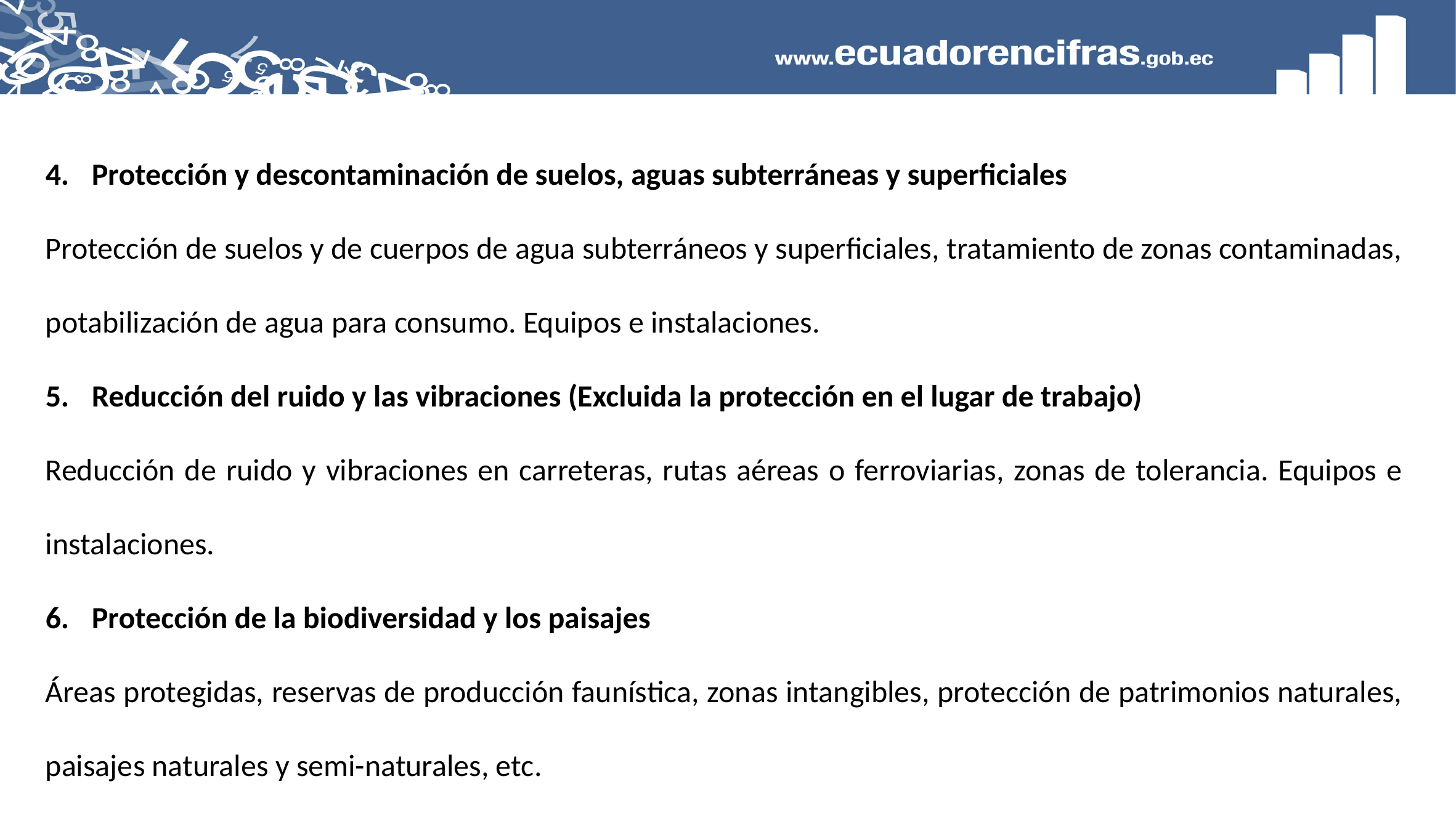

Protección y descontaminación de suelos, aguas subterráneas y superficiales
Protección de suelos y de cuerpos de agua subterráneos y superficiales, tratamiento de zonas contaminadas, potabilización de agua para consumo. Equipos e instalaciones.
Reducción del ruido y las vibraciones (Excluida la protección en el lugar de trabajo)
Reducción de ruido y vibraciones en carreteras, rutas aéreas o ferroviarias, zonas de tolerancia. Equipos e instalaciones.
Protección de la biodiversidad y los paisajes
Áreas protegidas, reservas de producción faunística, zonas intangibles, protección de patrimonios naturales, paisajes naturales y semi-naturales, etc.